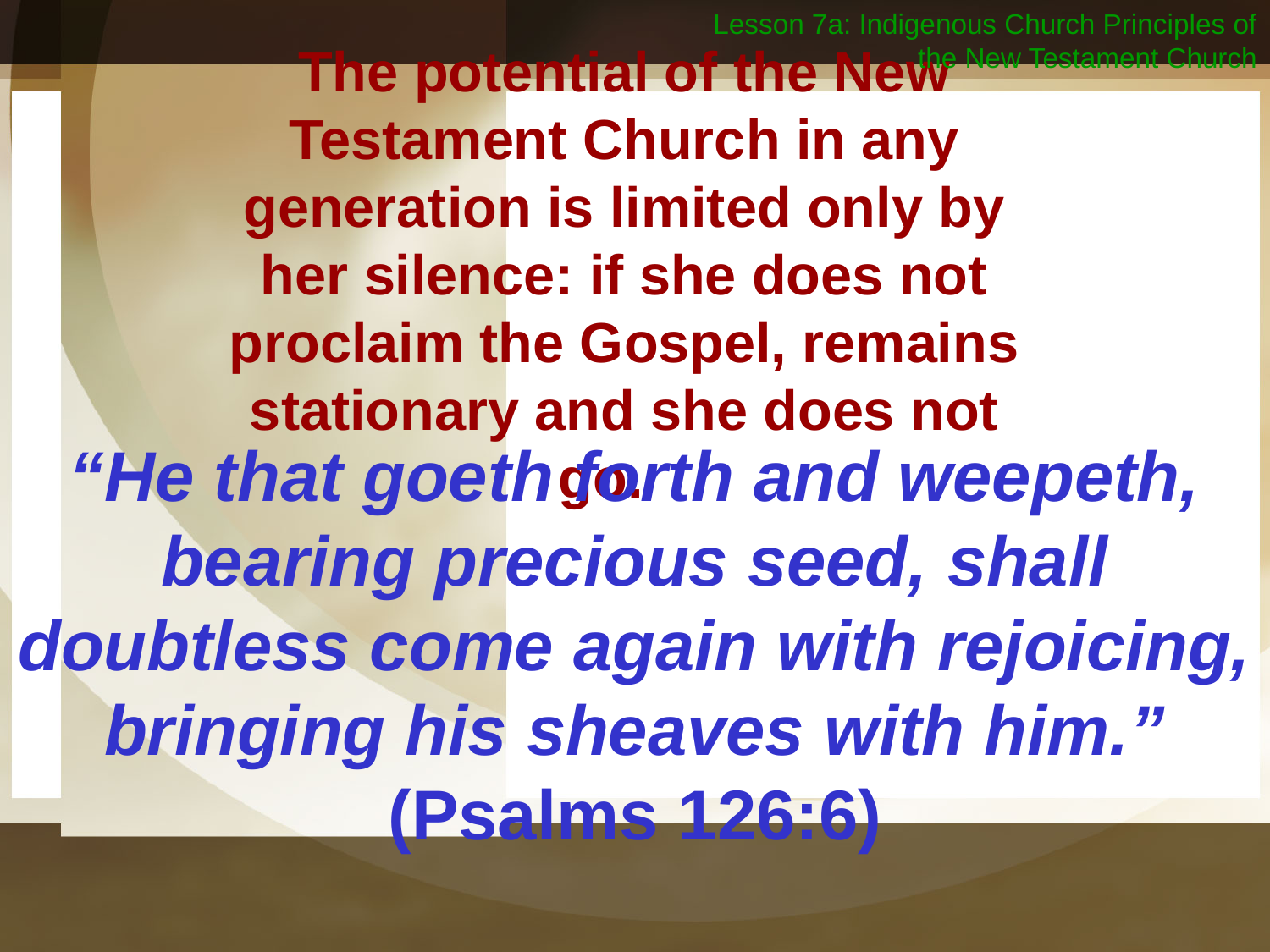

Lesson 7a: Indigenous Church Principles of the New Testament Church
The potential of the New Testament Church in any generation is limited only by her silence: if she does not proclaim the Gospel, remains stationary and she does not go.
“He that goeth forth and weepeth, bearing precious seed, shall doubtless come again with rejoicing, bringing his sheaves with him.” (Psalms 126:6)